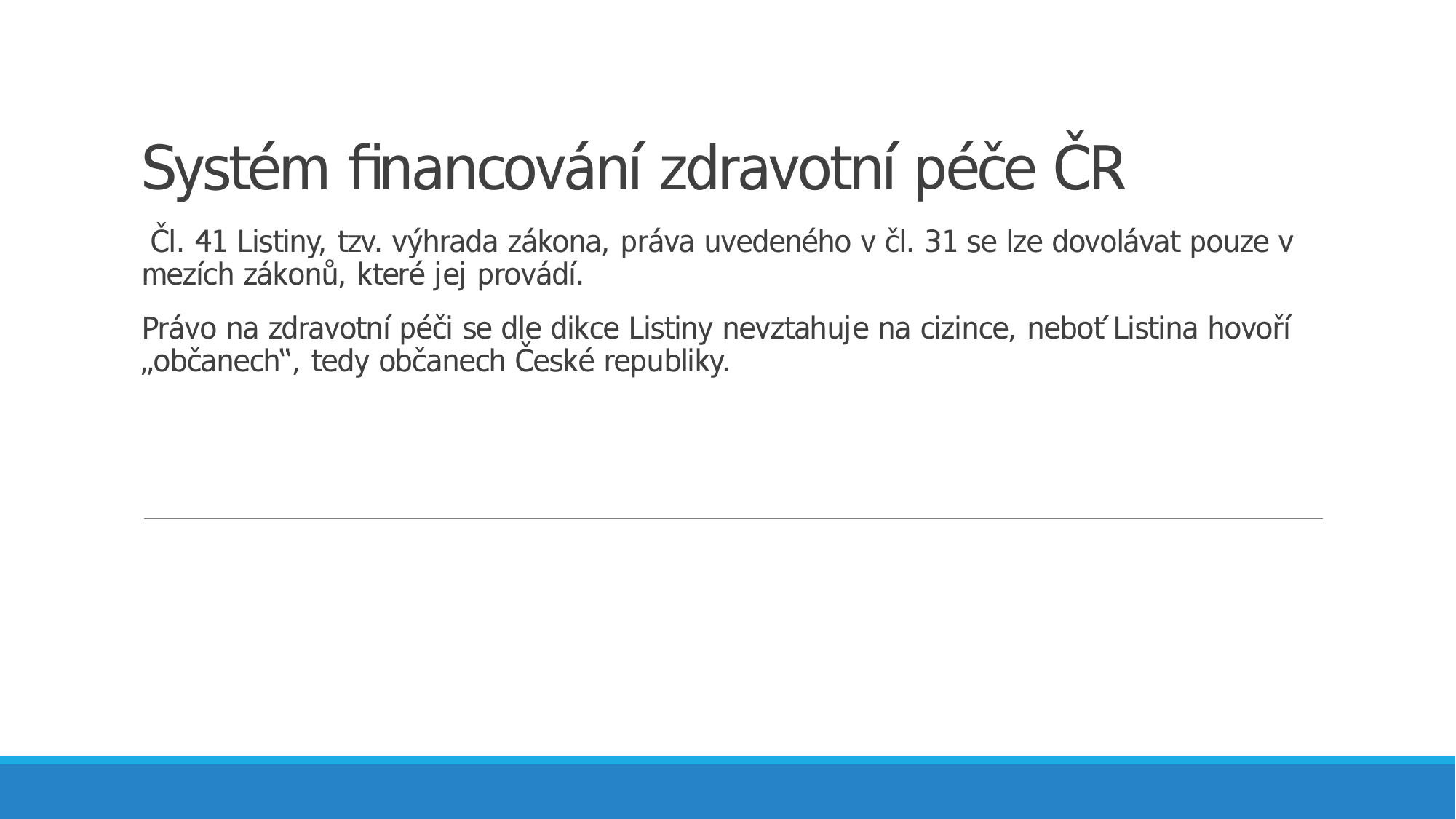

Systém financování zdravotní péče ČR
 Čl. 41 Listiny, tzv. výhrada zákona, práva uvedeného v čl. 31 se lze dovolávat pouze v mezích zákonů, které jej provádí.
Právo na zdravotní péči se dle dikce Listiny nevztahuje na cizince, neboť Listina hovoří „občanech“, tedy občanech České republiky.